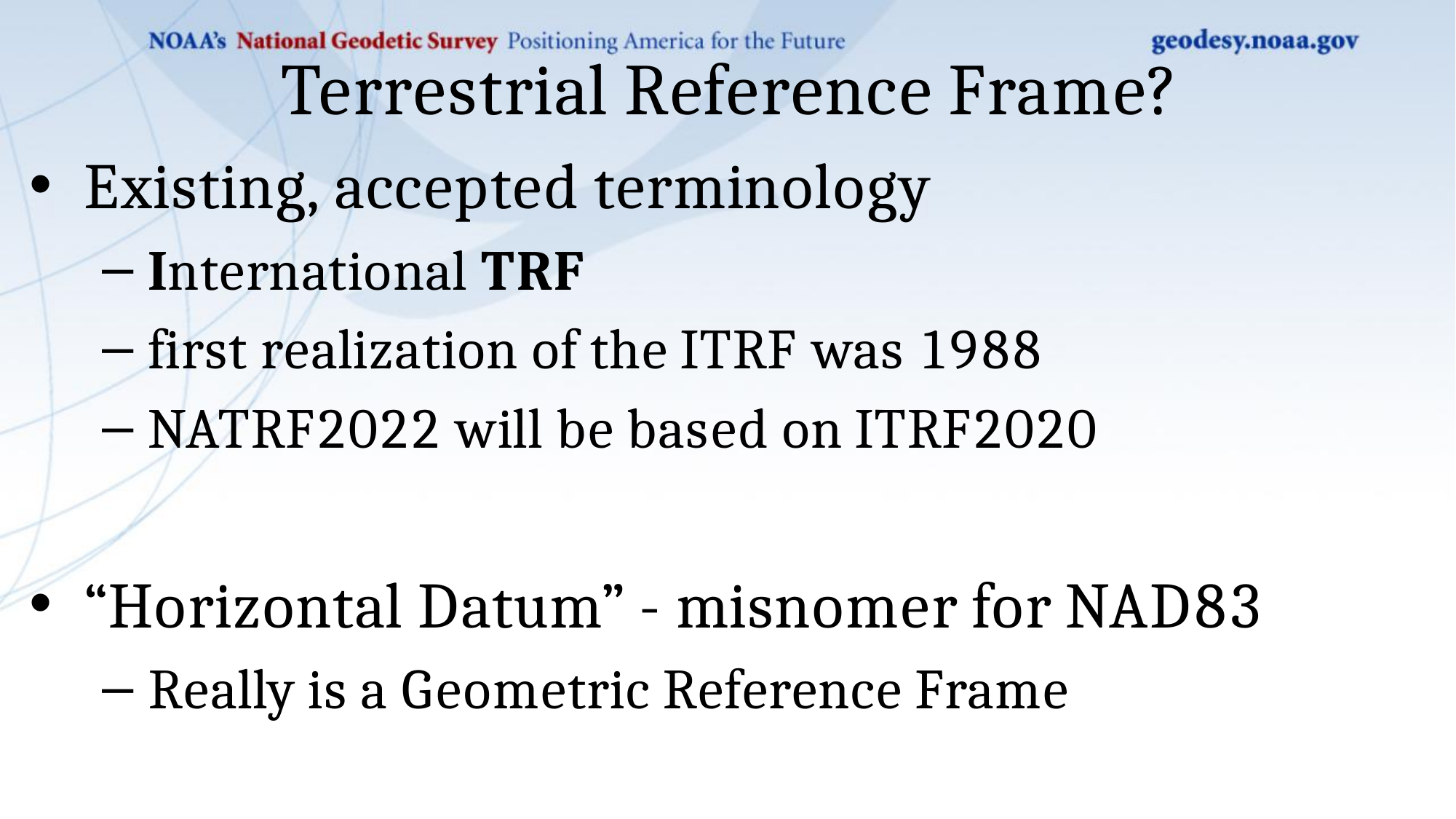

Terrestrial Reference Frame?
Existing, accepted terminology
International TRF
first realization of the ITRF was 1988
NATRF2022 will be based on ITRF2020

“Horizontal Datum” - misnomer for NAD83
Really is a Geometric Reference Frame